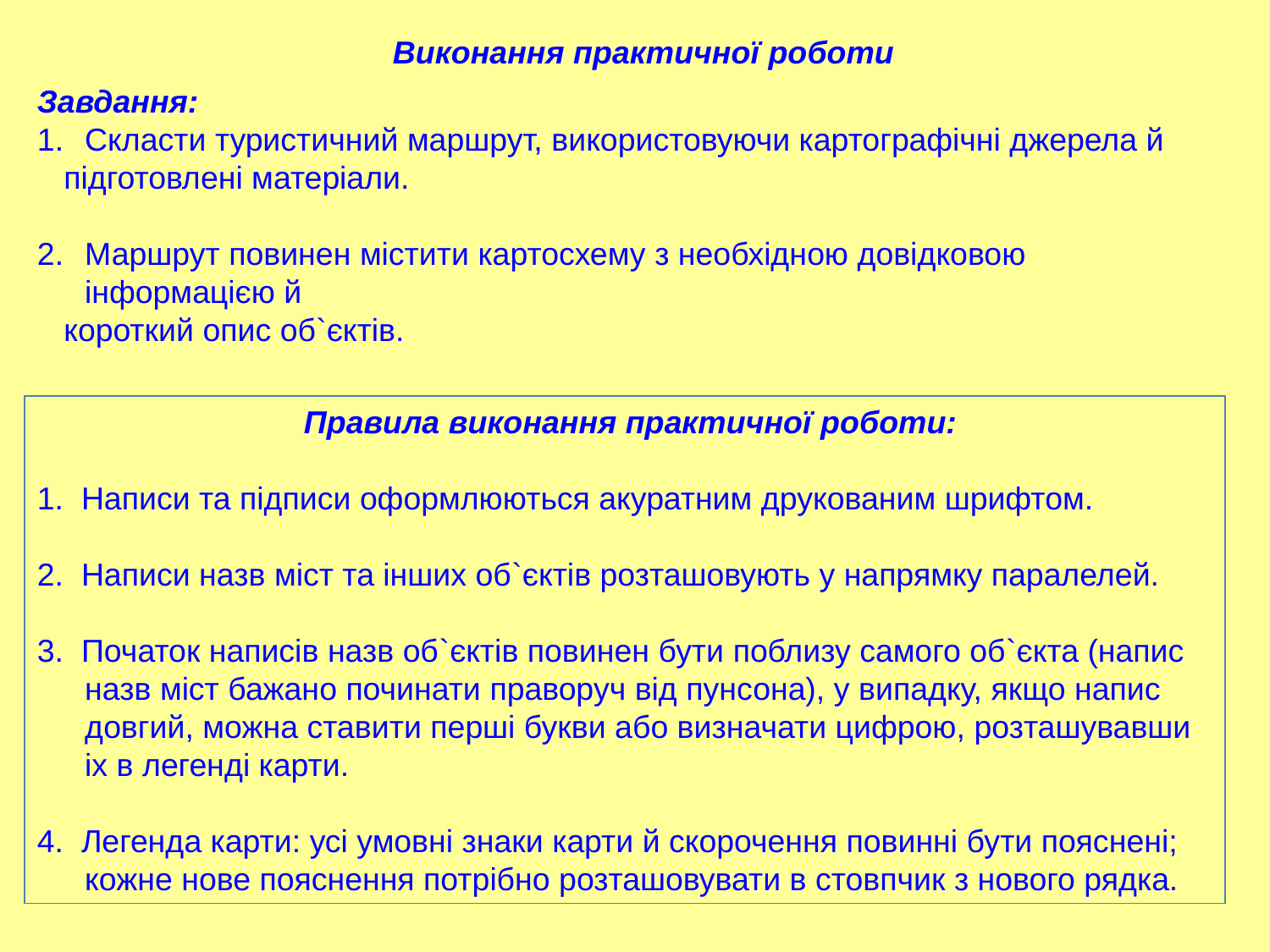

Виконання практичної роботи
Завдання:
Скласти туристичний маршрут, використовуючи картографічні джерела й
   підготовлені матеріали.

Маршрут повинен містити картосхему з необхідною довідковою інформацією й
   короткий опис об`єктів.
                              Правила виконання практичної роботи:

1.  Написи та підписи оформлюються акуратним друкованим шрифтом.

2.  Написи назв міст та інших об`єктів розташовують у напрямку паралелей.

3.  Початок написів назв об`єктів повинен бути поблизу самого об`єкта (напис назв міст бажано починати праворуч від пунсона), у випадку, якщо напис довгий, можна ставити перші букви або визначати цифрою, розташувавши іх в легенді карти.

4.  Легенда карти: усі умовні знаки карти й скорочення повинні бути пояснені; кожне нове пояснення потрібно розташовувати в стовпчик з нового рядка.